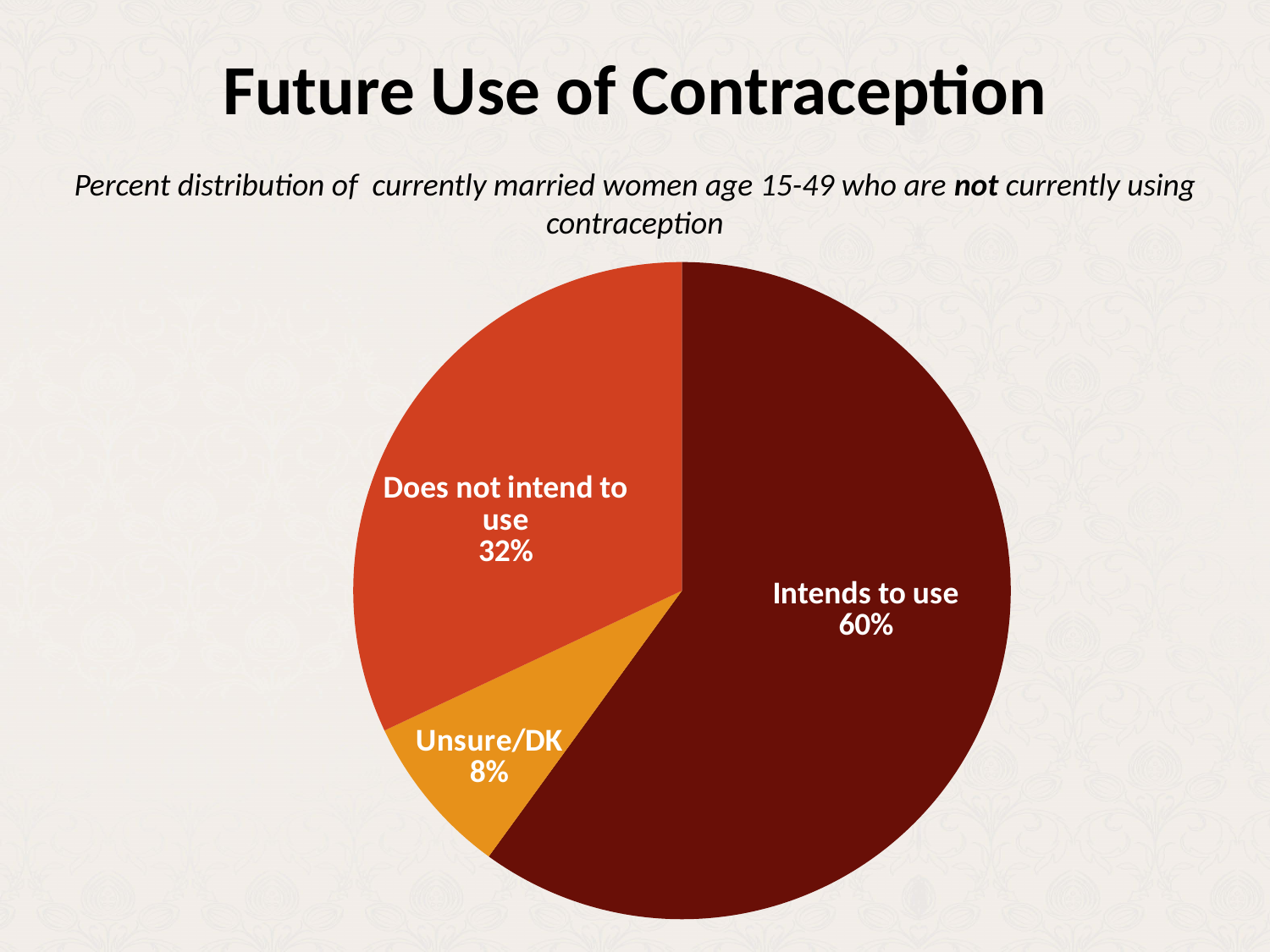

# Future Use of Contraception
Percent distribution of  currently married women age 15-49 who are not currently using contraception

### Chart

| Category | Sales |
|---|---|
| Intends to use | 60.0 |
| Unsure/DK | 8.0 |
| Does not intend to use | 32.0 |